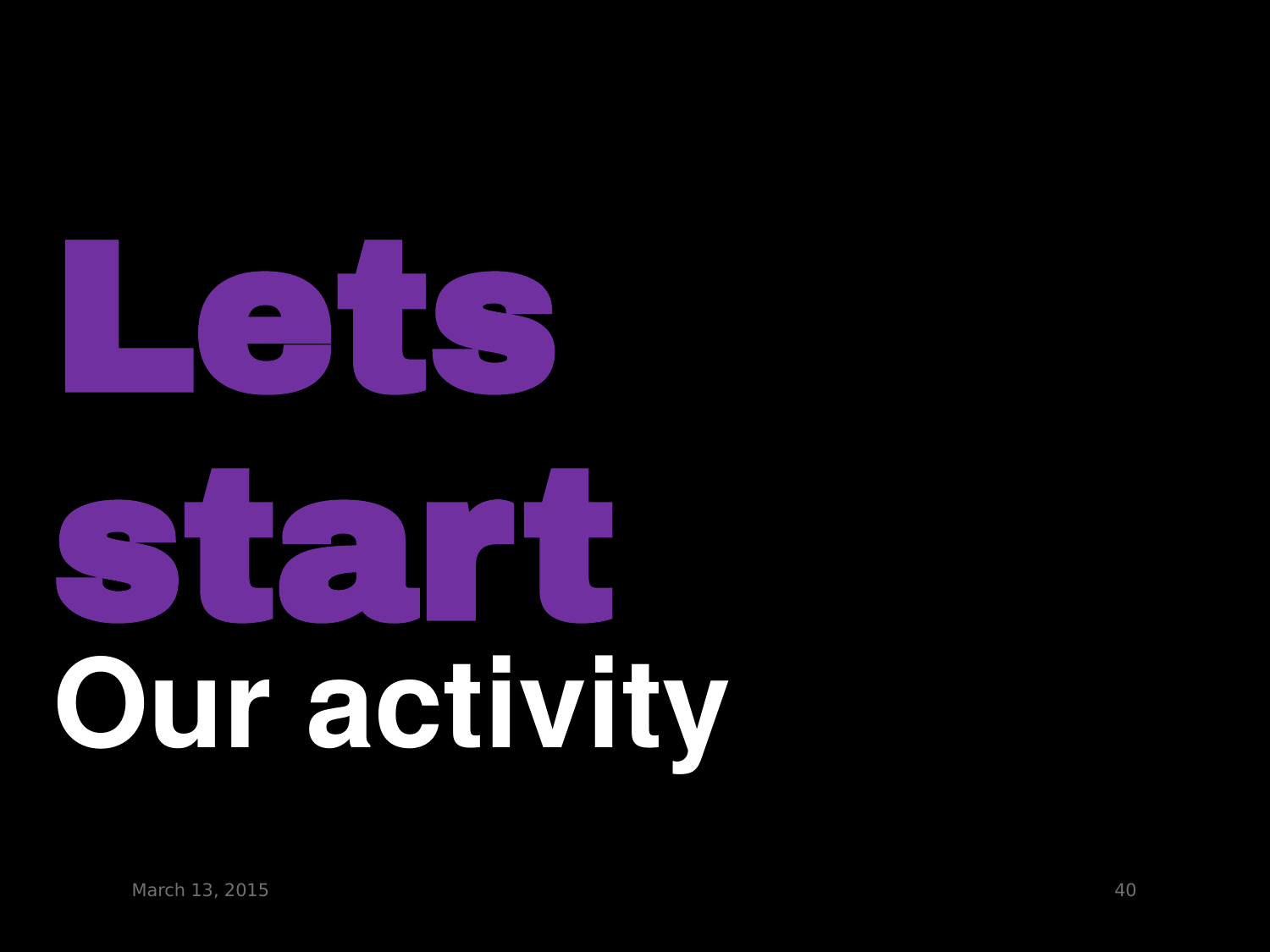

# Lets start
Our activity
March 13, 2015
40